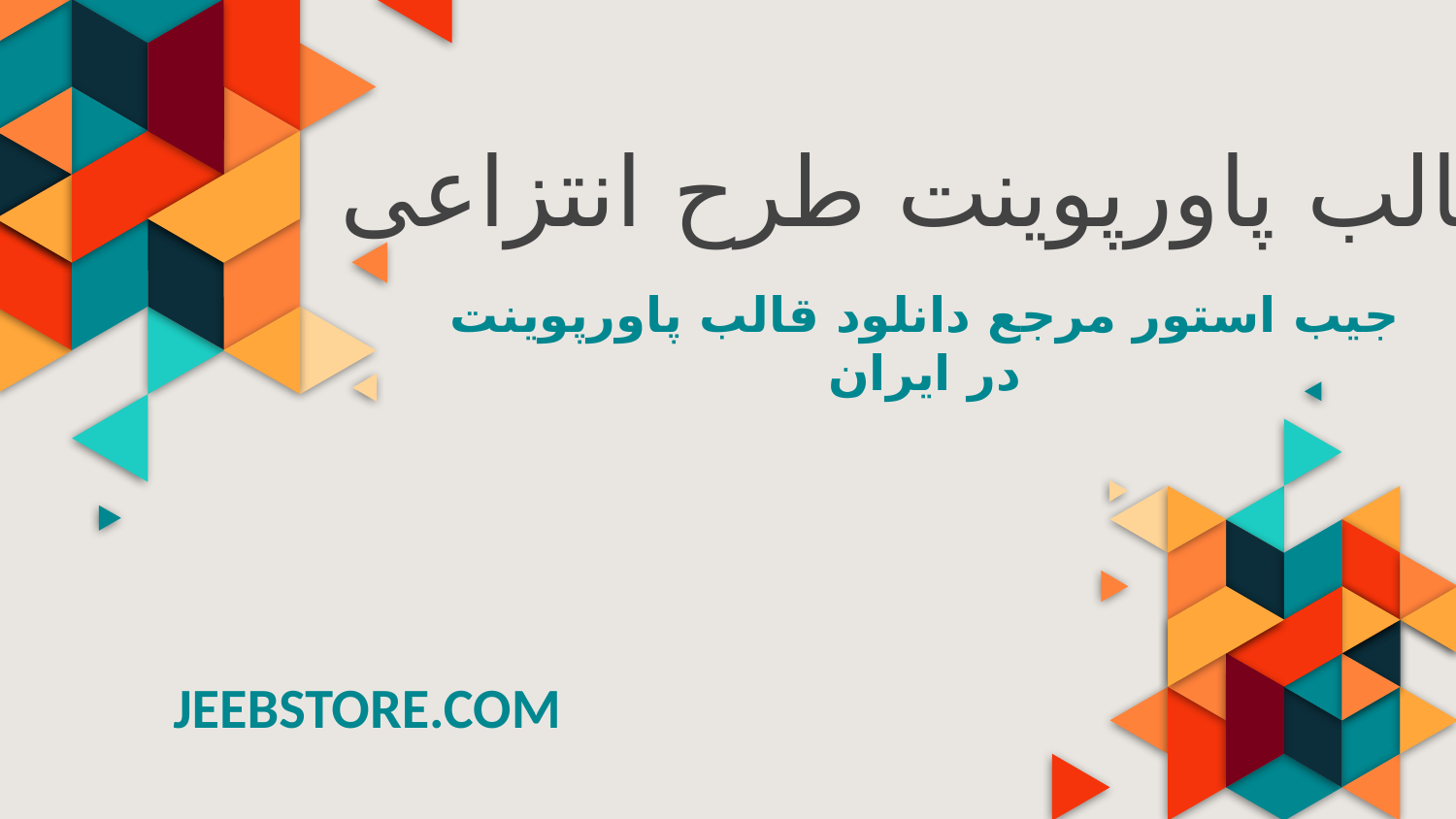

# قالب پاورپوینت طرح انتزاعی
جیب استور مرجع دانلود قالب پاورپوینت در ایران
JEEBSTORE.COM